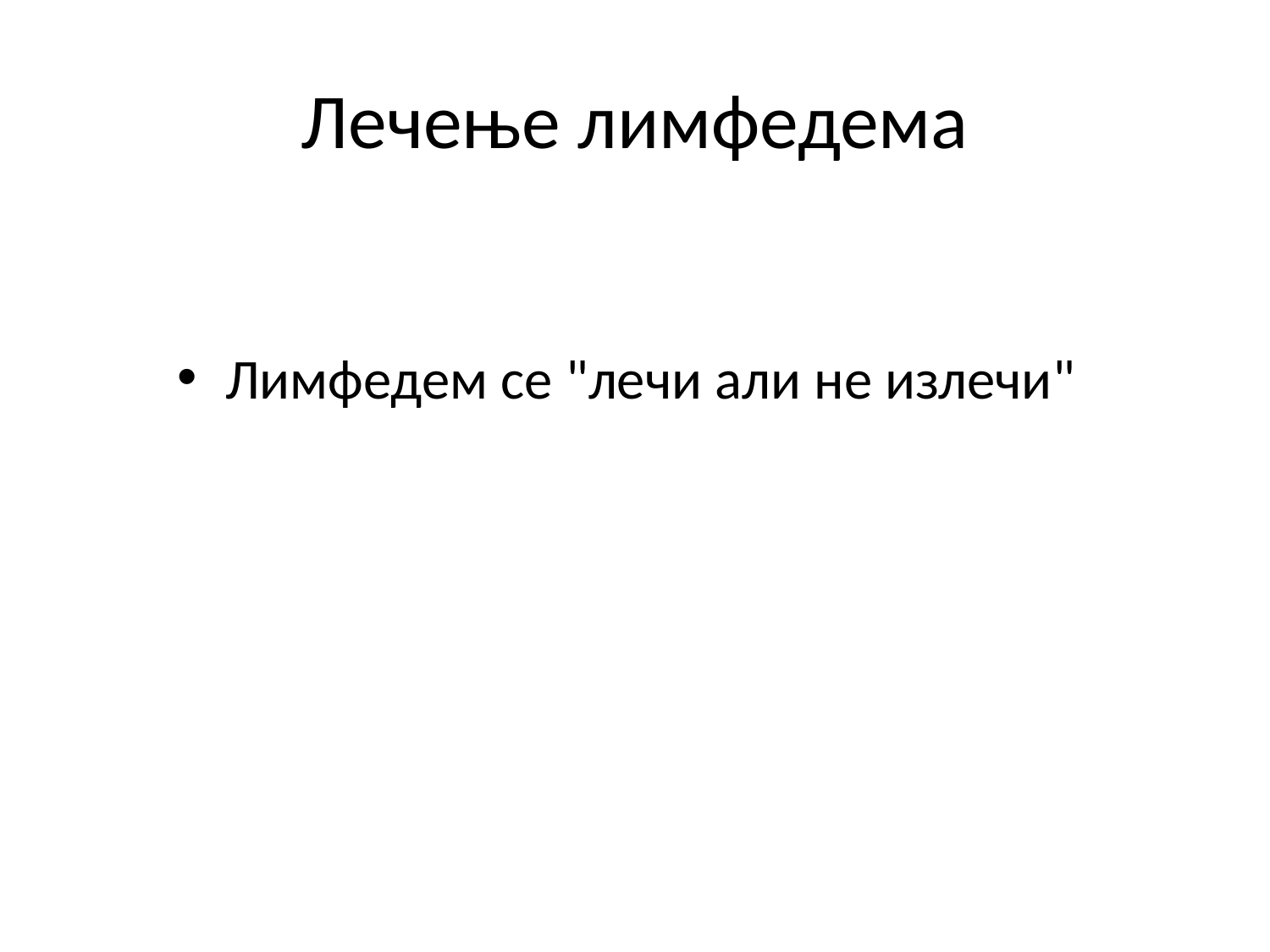

# Лечење лимфедема
Лимфедем се "лечи али не излечи"